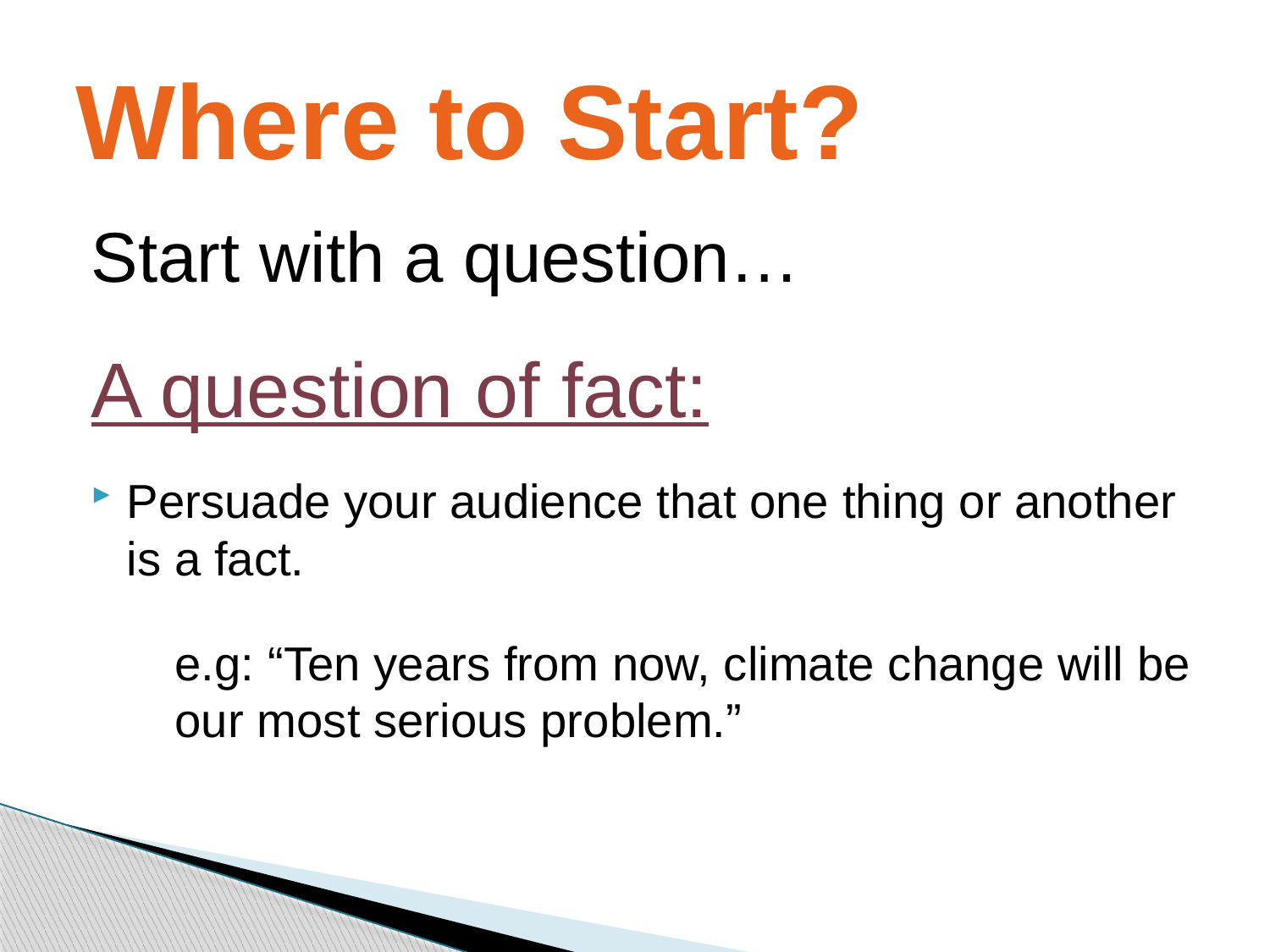

# Where to Start?
Start with a question…

A question of fact:

Persuade your audience that one thing or another is a fact.

e.g: “Ten years from now, climate change will be our most serious problem.”